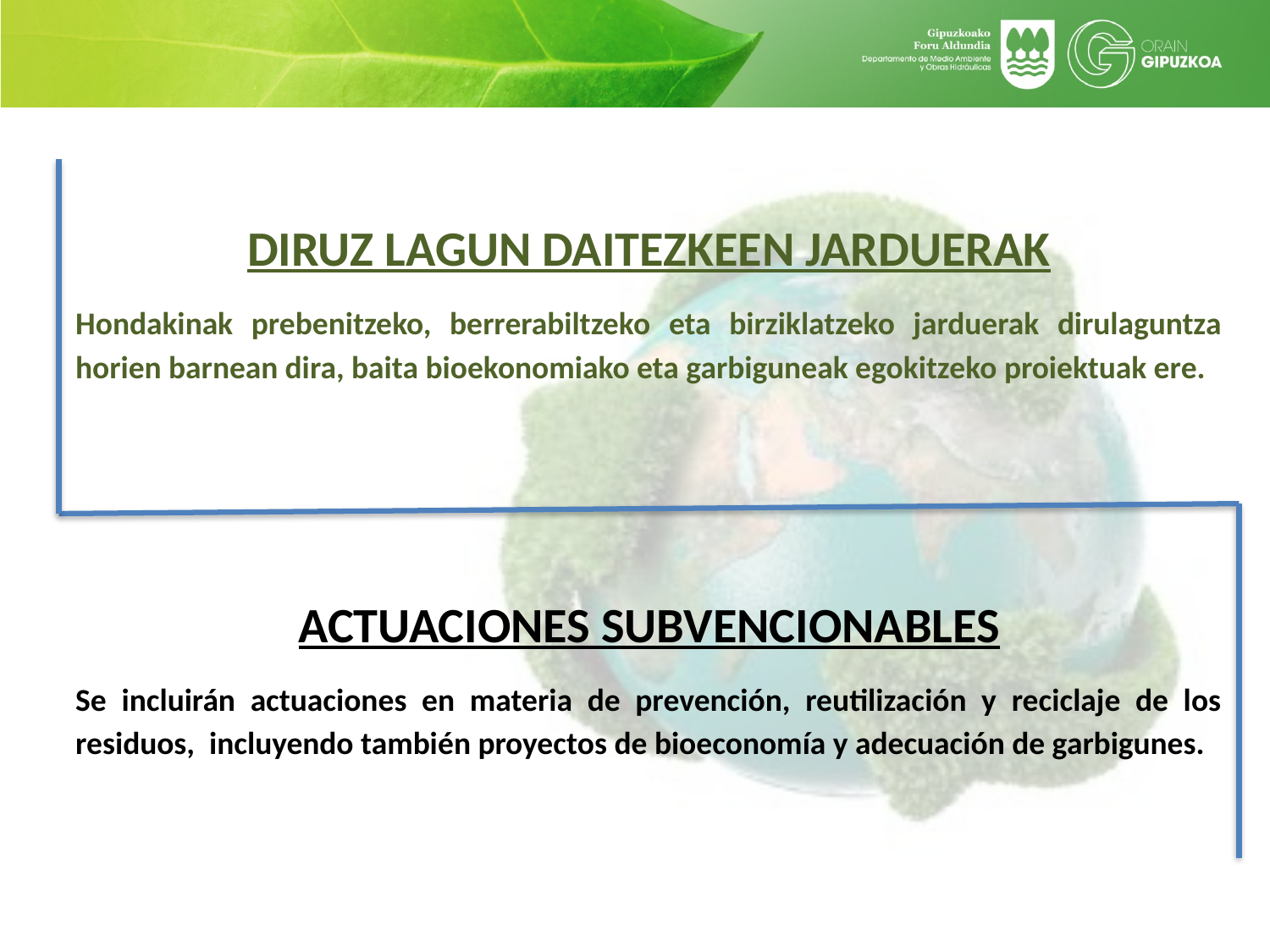

DIRUZ LAGUN DAITEZKEEN JARDUERAK
Hondakinak prebenitzeko, berrerabiltzeko eta birziklatzeko jarduerak dirulaguntza horien barnean dira, baita bioekonomiako eta garbiguneak egokitzeko proiektuak ere.

ACTUACIONES SUBVENCIONABLES
Se incluirán actuaciones en materia de prevención, reutilización y reciclaje de los residuos,  incluyendo también proyectos de bioeconomía y adecuación de garbigunes.

En cuanto a los contenedores de residuos, se admitirá su adquisición como inversión sólo en el caso de que se trate de extender la recogida selectiva a nuevas zonas.